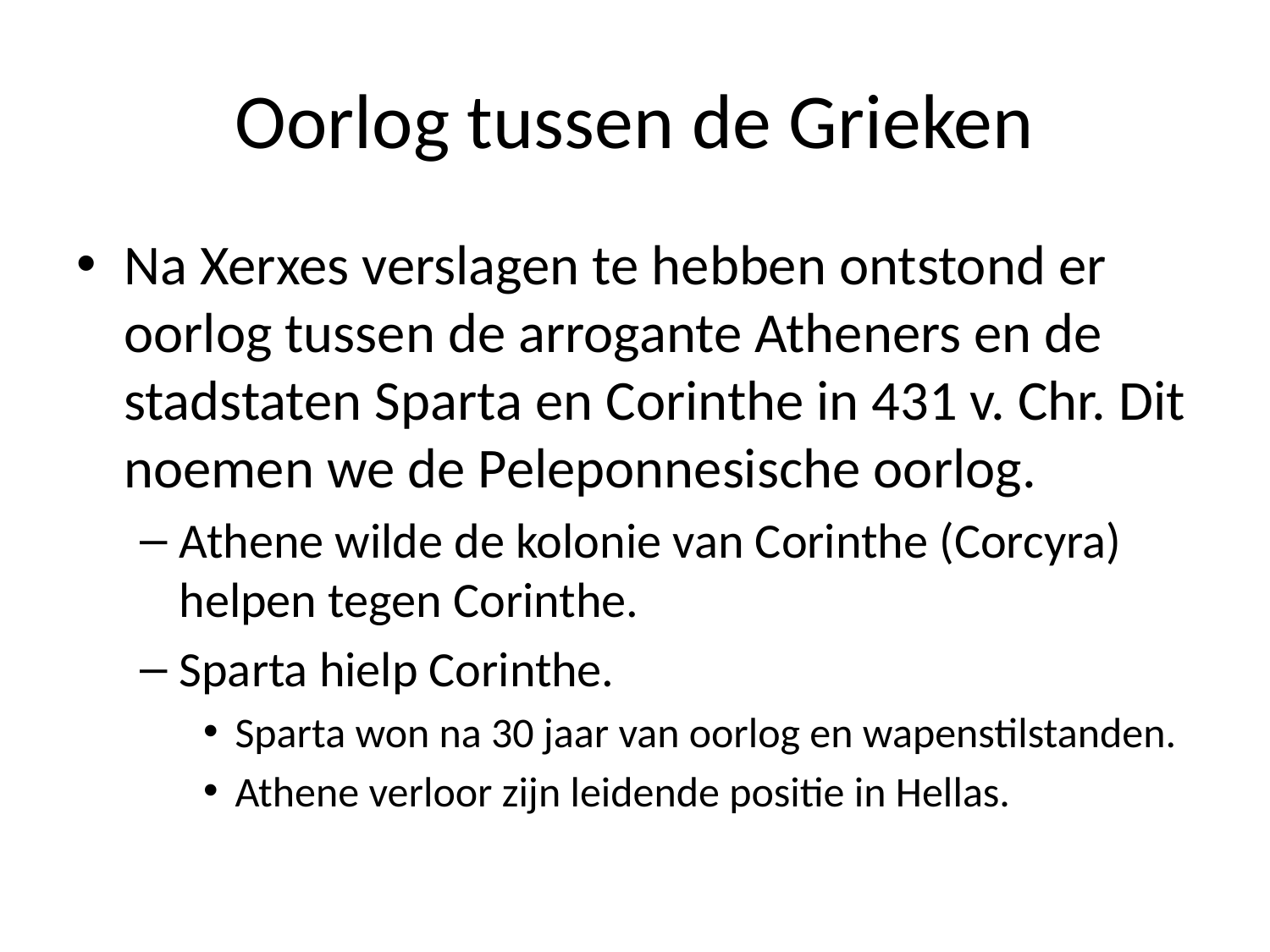

# Oorlog tussen de Grieken
Na Xerxes verslagen te hebben ontstond er oorlog tussen de arrogante Atheners en de stadstaten Sparta en Corinthe in 431 v. Chr. Dit noemen we de Peleponnesische oorlog.
Athene wilde de kolonie van Corinthe (Corcyra) helpen tegen Corinthe.
Sparta hielp Corinthe.
Sparta won na 30 jaar van oorlog en wapenstilstanden.
Athene verloor zijn leidende positie in Hellas.